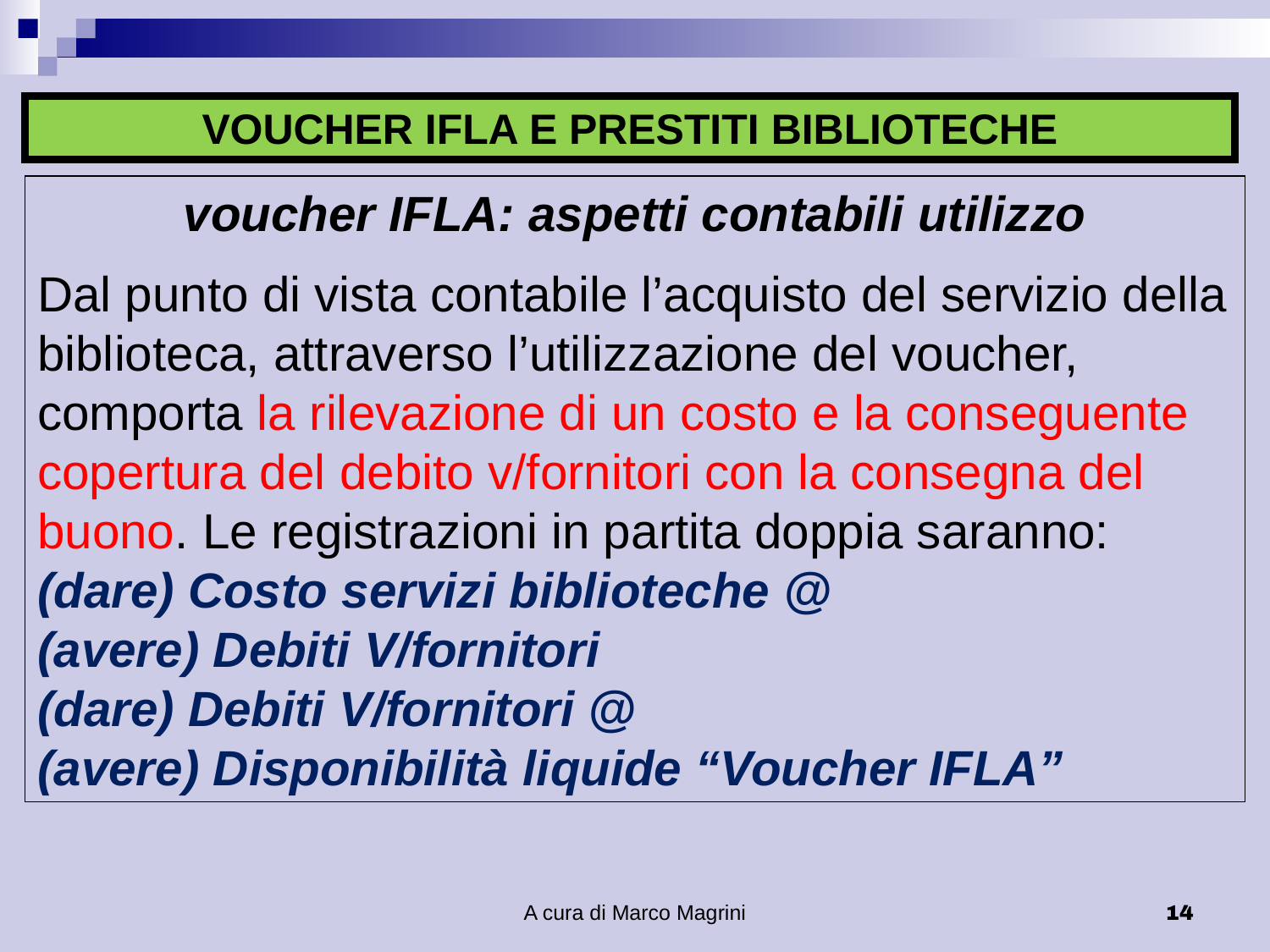

VOUCHER IFLA E PRESTITI BIBLIOTECHE
voucher IFLA: aspetti contabili utilizzo

Dal punto di vista contabile l’acquisto del servizio della biblioteca, attraverso l’utilizzazione del voucher, comporta la rilevazione di un costo e la conseguente copertura del debito v/fornitori con la consegna del buono. Le registrazioni in partita doppia saranno:
(dare) Costo servizi biblioteche @
(avere) Debiti V/fornitori
(dare) Debiti V/fornitori @
(avere) Disponibilità liquide “Voucher IFLA”

A cura di Marco Magrini
14